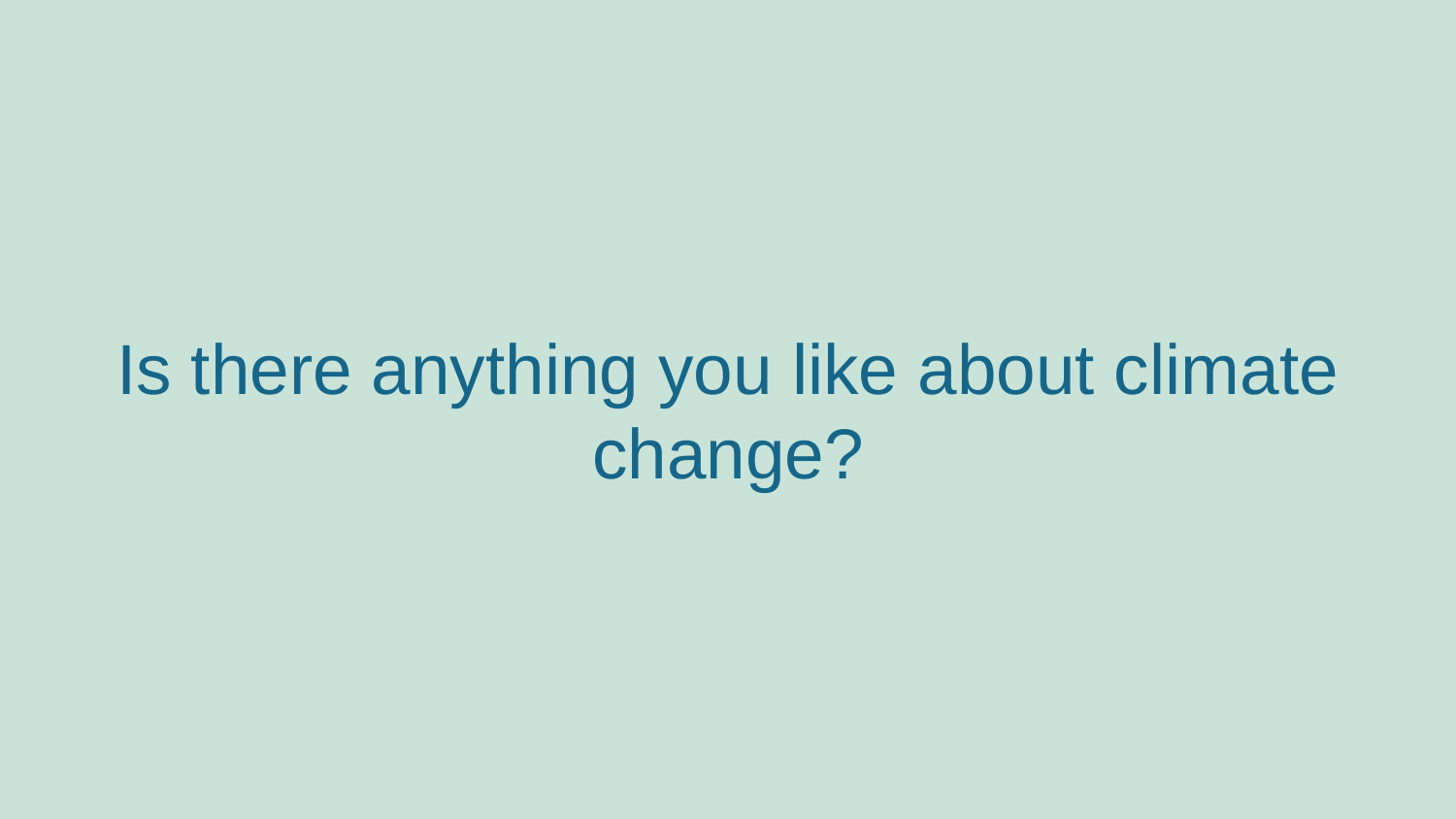

Is there anything you like about climate change?